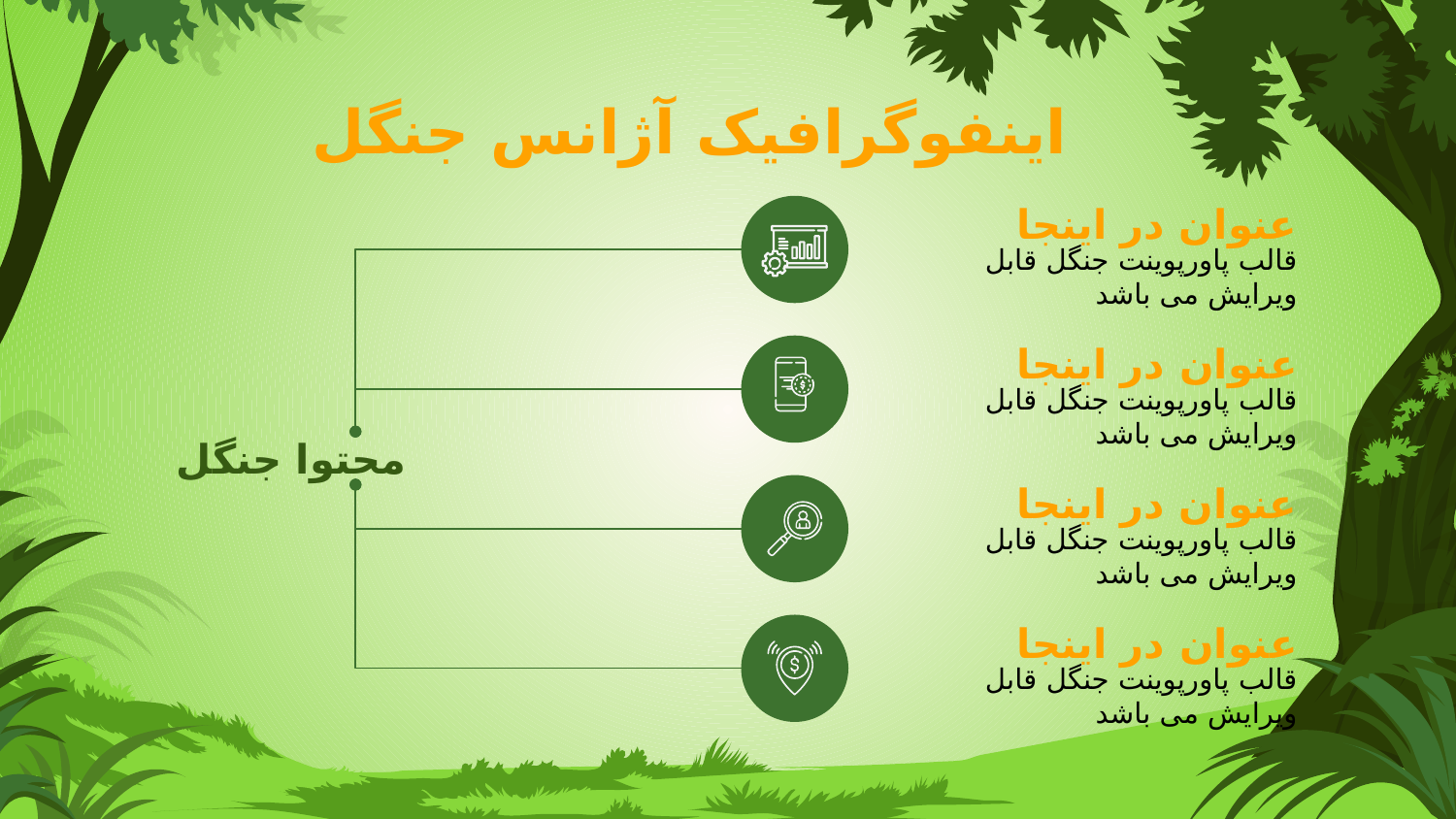

# اینفوگرافیک آژانس جنگل
عنوان در اینجا
قالب پاورپوینت جنگل قابل ویرایش می باشد

عنوان در اینجا
قالب پاورپوینت جنگل قابل ویرایش می باشد

محتوا جنگل
عنوان در اینجا
قالب پاورپوینت جنگل قابل ویرایش می باشد

عنوان در اینجا
قالب پاورپوینت جنگل قابل ویرایش می باشد